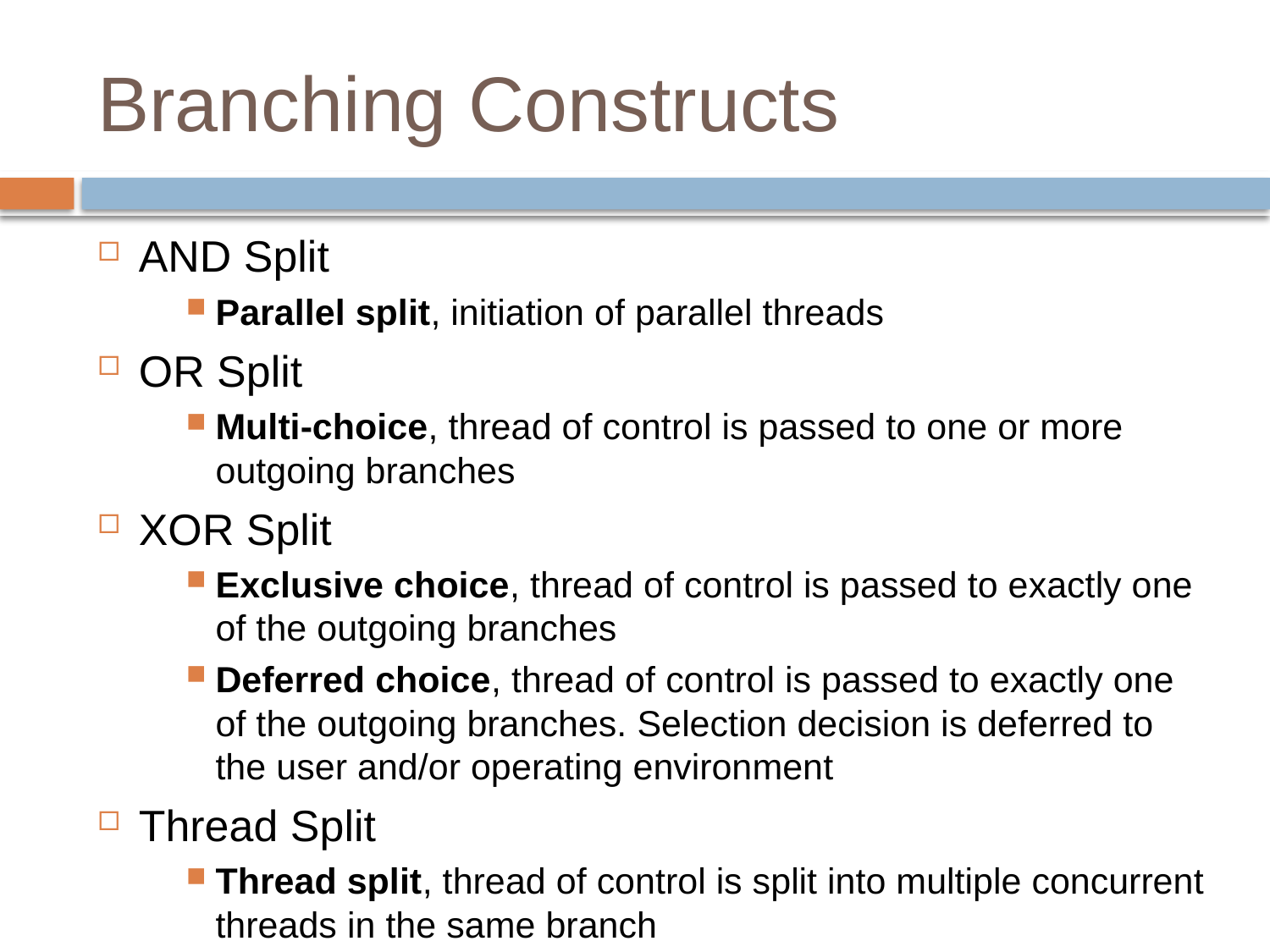

# Branching Constructs
AND Split
Parallel split, initiation of parallel threads
OR Split
Multi-choice, thread of control is passed to one or more outgoing branches
XOR Split
Exclusive choice, thread of control is passed to exactly one of the outgoing branches
Deferred choice, thread of control is passed to exactly one of the outgoing branches. Selection decision is deferred to the user and/or operating environment
Thread Split
Thread split, thread of control is split into multiple concurrent threads in the same branch